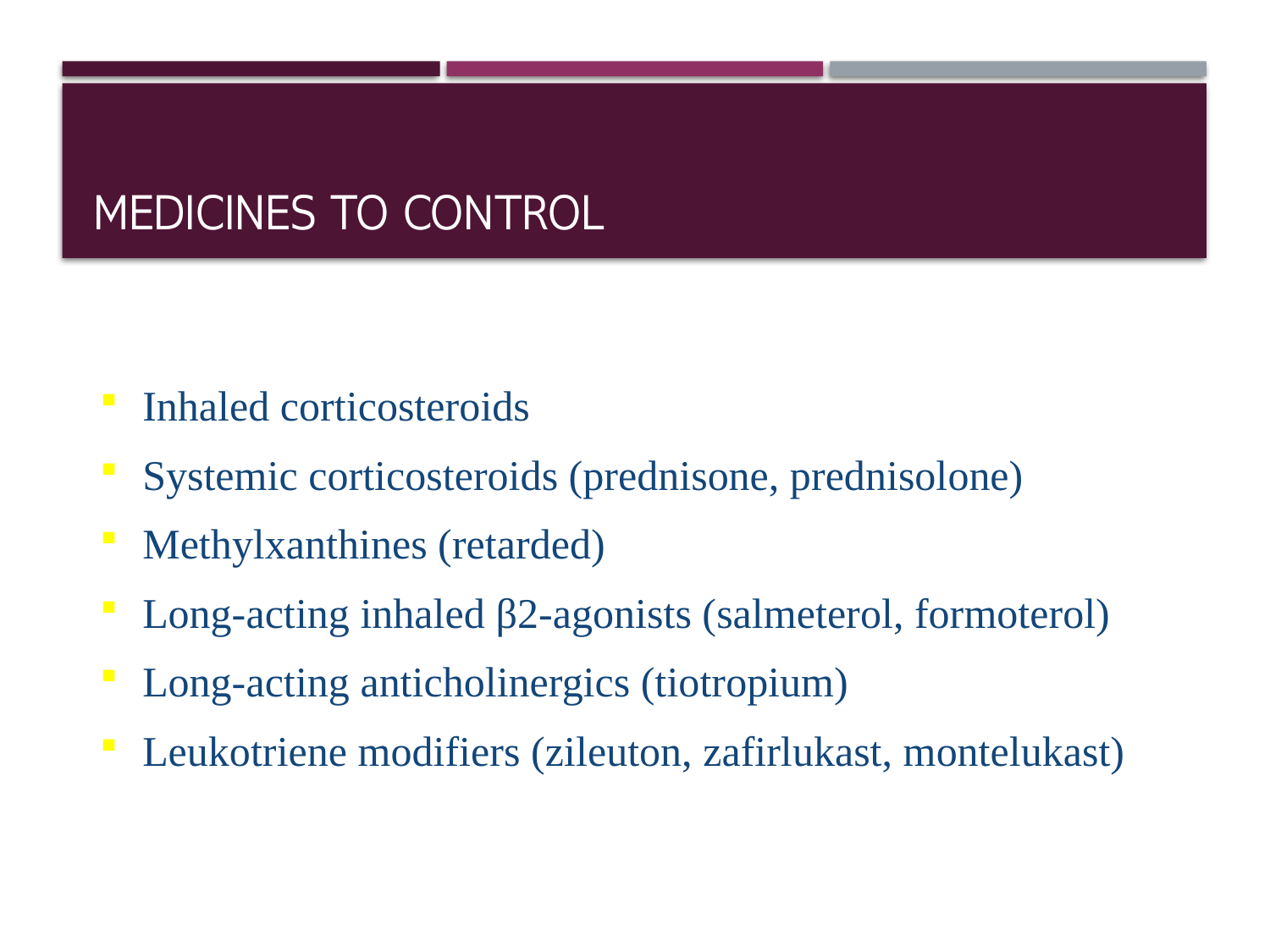

# MEDICINES TO CONTROL
Inhaled corticosteroids
Systemic corticosteroids (prednisone, prednisolone)
Methylxanthines (retarded)
Long-acting inhaled β2-agonists (salmeterol, formoterol)
Long-acting anticholinergics (tiotropium)
Leukotriene modifiers (zileuton, zafirlukast, montelukast)